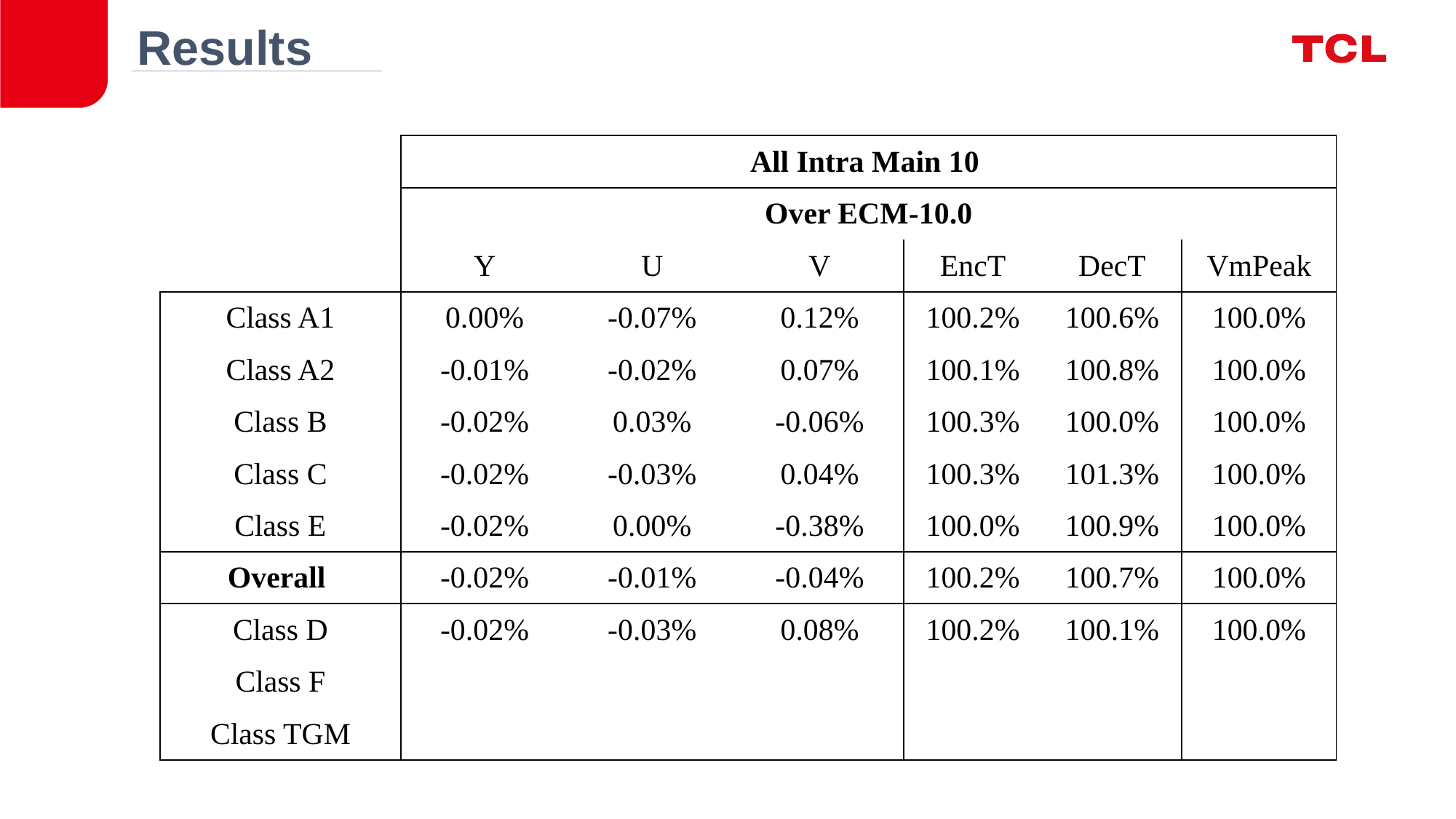

Results
|  | All Intra Main 10 |  |  |  |  |  |
| --- | --- | --- | --- | --- | --- | --- |
|  | Over ECM-10.0 |  |  |  |  |  |
|  | Y | U | V | EncT | DecT | VmPeak |
| Class A1 | 0.00% | -0.07% | 0.12% | 100.2% | 100.6% | 100.0% |
| Class A2 | -0.01% | -0.02% | 0.07% | 100.1% | 100.8% | 100.0% |
| Class B | -0.02% | 0.03% | -0.06% | 100.3% | 100.0% | 100.0% |
| Class C | -0.02% | -0.03% | 0.04% | 100.3% | 101.3% | 100.0% |
| Class E | -0.02% | 0.00% | -0.38% | 100.0% | 100.9% | 100.0% |
| Overall | -0.02% | -0.01% | -0.04% | 100.2% | 100.7% | 100.0% |
| Class D | -0.02% | -0.03% | 0.08% | 100.2% | 100.1% | 100.0% |
| Class F |  |  |  |  |  |  |
| Class TGM |  |  |  |  |  |  |
5